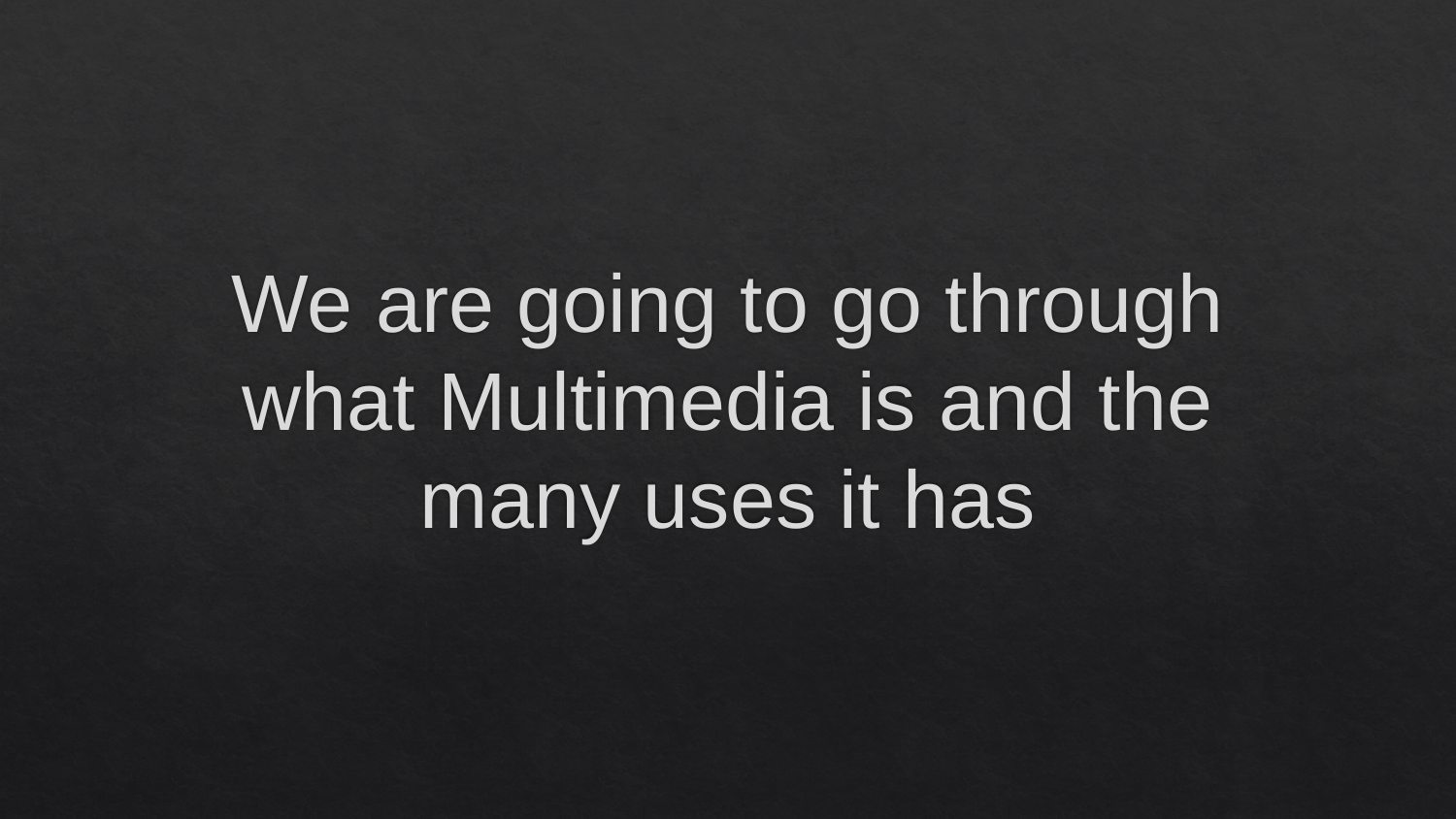

# We are going to go through what Multimedia is and the many uses it has